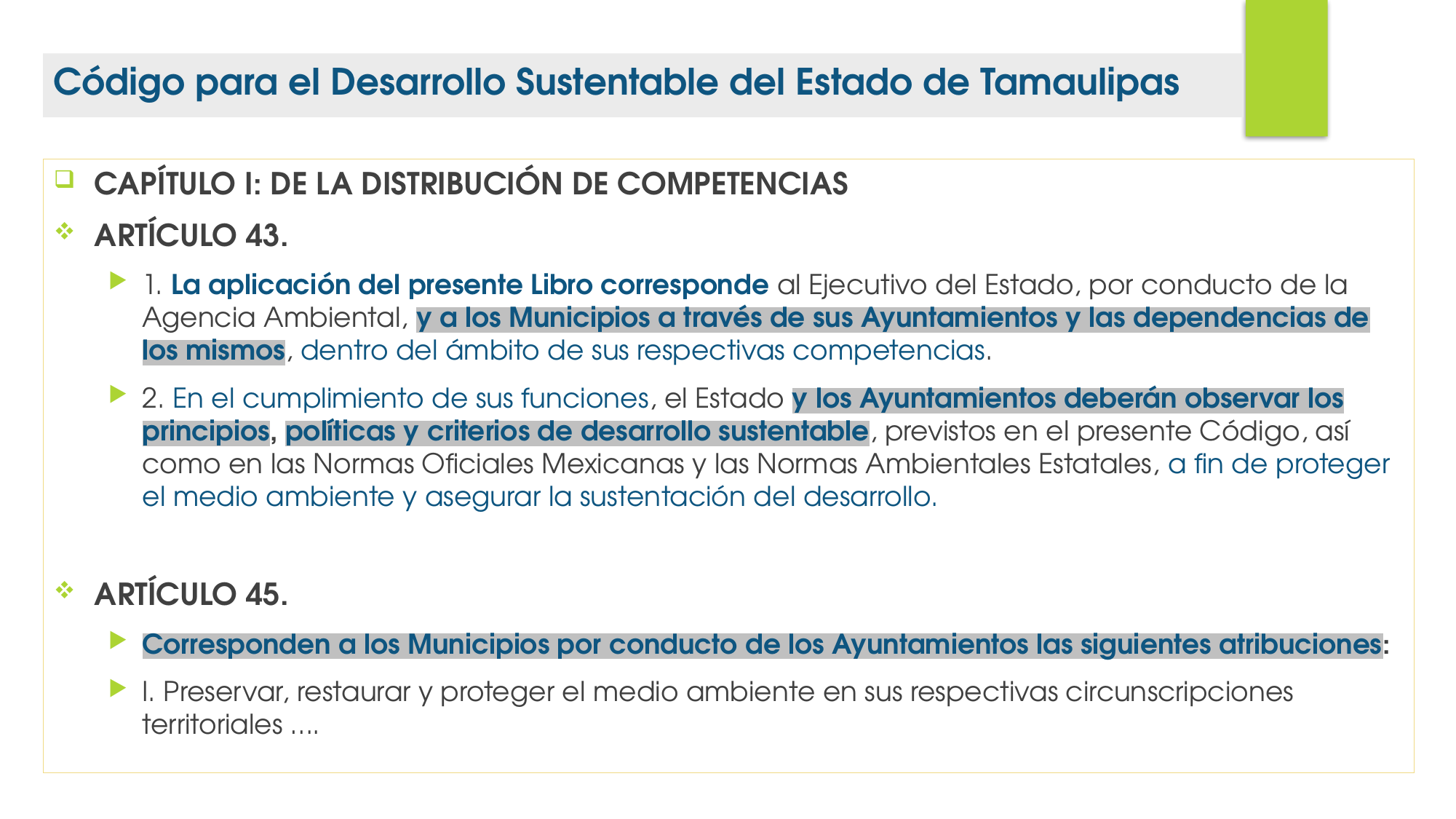

Código para el Desarrollo Sustentable del Estado de Tamaulipas
CAPÍTULO I: DE LA DISTRIBUCIÓN DE COMPETENCIAS
ARTÍCULO 43.
1. La aplicación del presente Libro corresponde al Ejecutivo del Estado, por conducto de la Agencia Ambiental, y a los Municipios a través de sus Ayuntamientos y las dependencias de los mismos, dentro del ámbito de sus respectivas competencias.
2. En el cumplimiento de sus funciones, el Estado y los Ayuntamientos deberán observar los principios, políticas y criterios de desarrollo sustentable, previstos en el presente Código, así como en las Normas Oficiales Mexicanas y las Normas Ambientales Estatales, a fin de proteger el medio ambiente y asegurar la sustentación del desarrollo.

ARTÍCULO 45.
Corresponden a los Municipios por conducto de los Ayuntamientos las siguientes atribuciones:
I. Preservar, restaurar y proteger el medio ambiente en sus respectivas circunscripciones territoriales ….